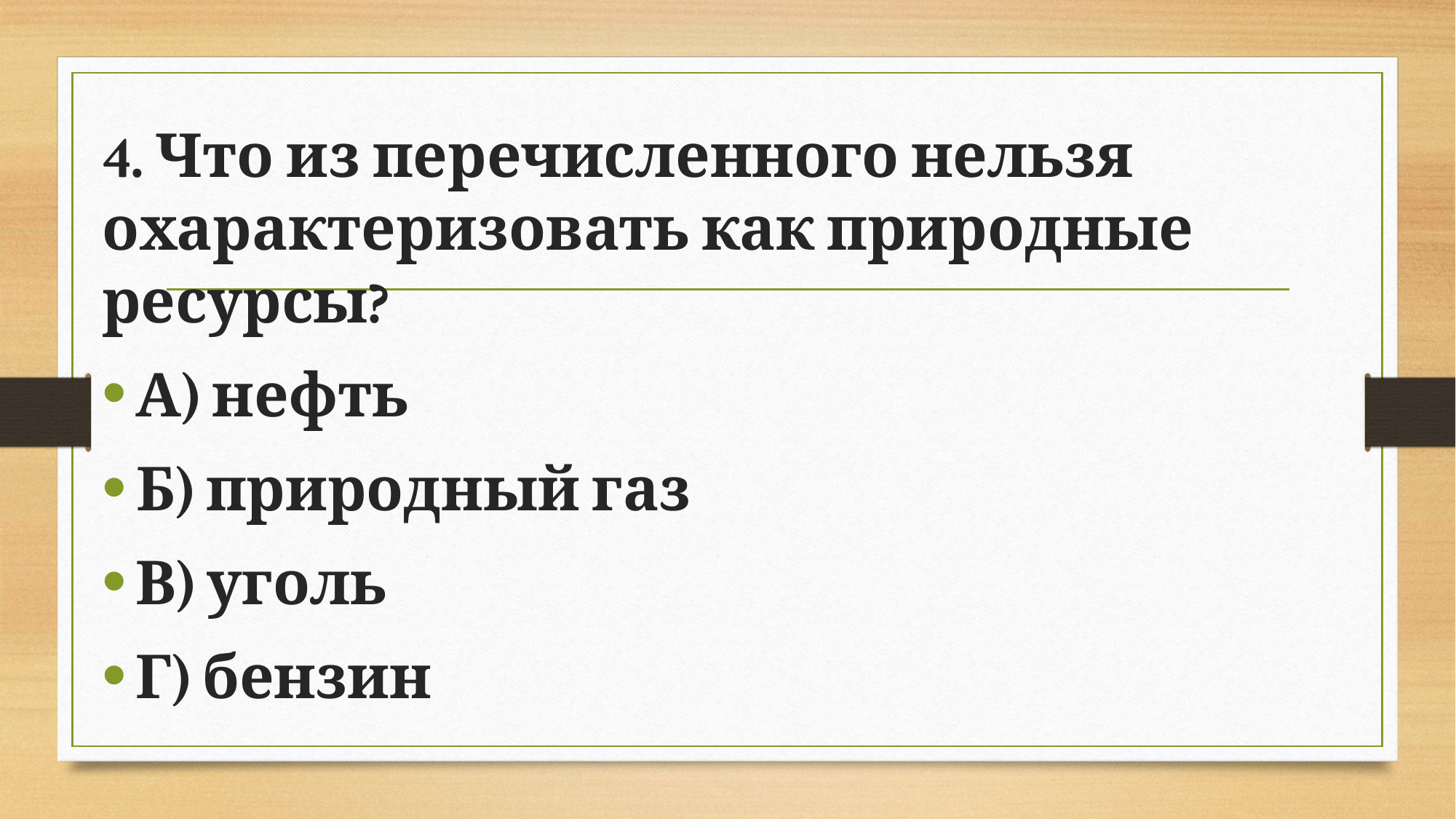

4. Что из перечисленного нельзя охарактеризовать как природные ресурсы?
А) нефть
Б) природный газ
В) уголь
Г) бензин